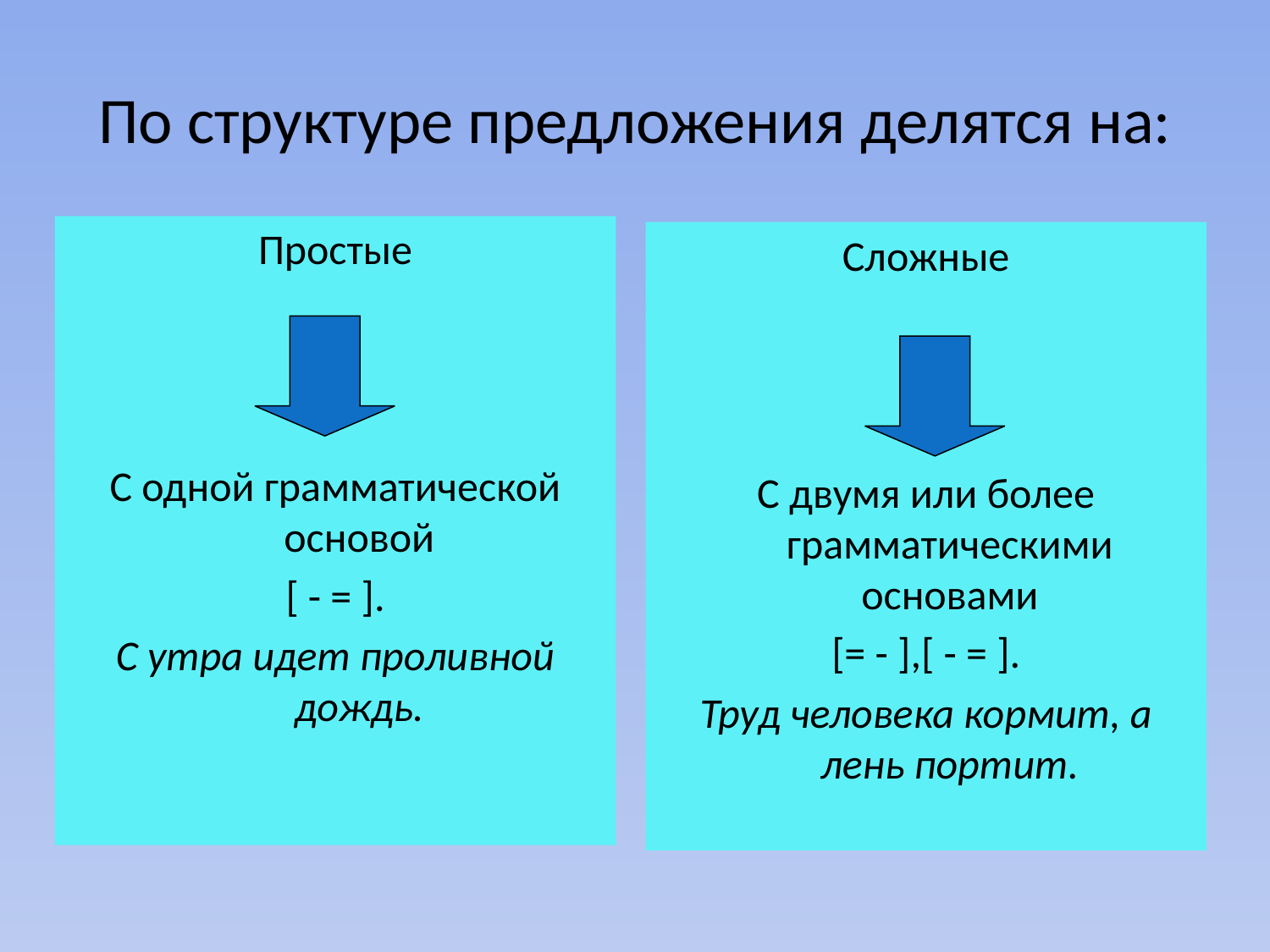

# По структуре предложения делятся на:
Простые

С одной грамматической основой
[ - = ].
С утра идет проливной дождь.

Сложные

С двумя или более грамматическими основами
[= - ],[ - = ].
Труд человека кормит, а лень портит.